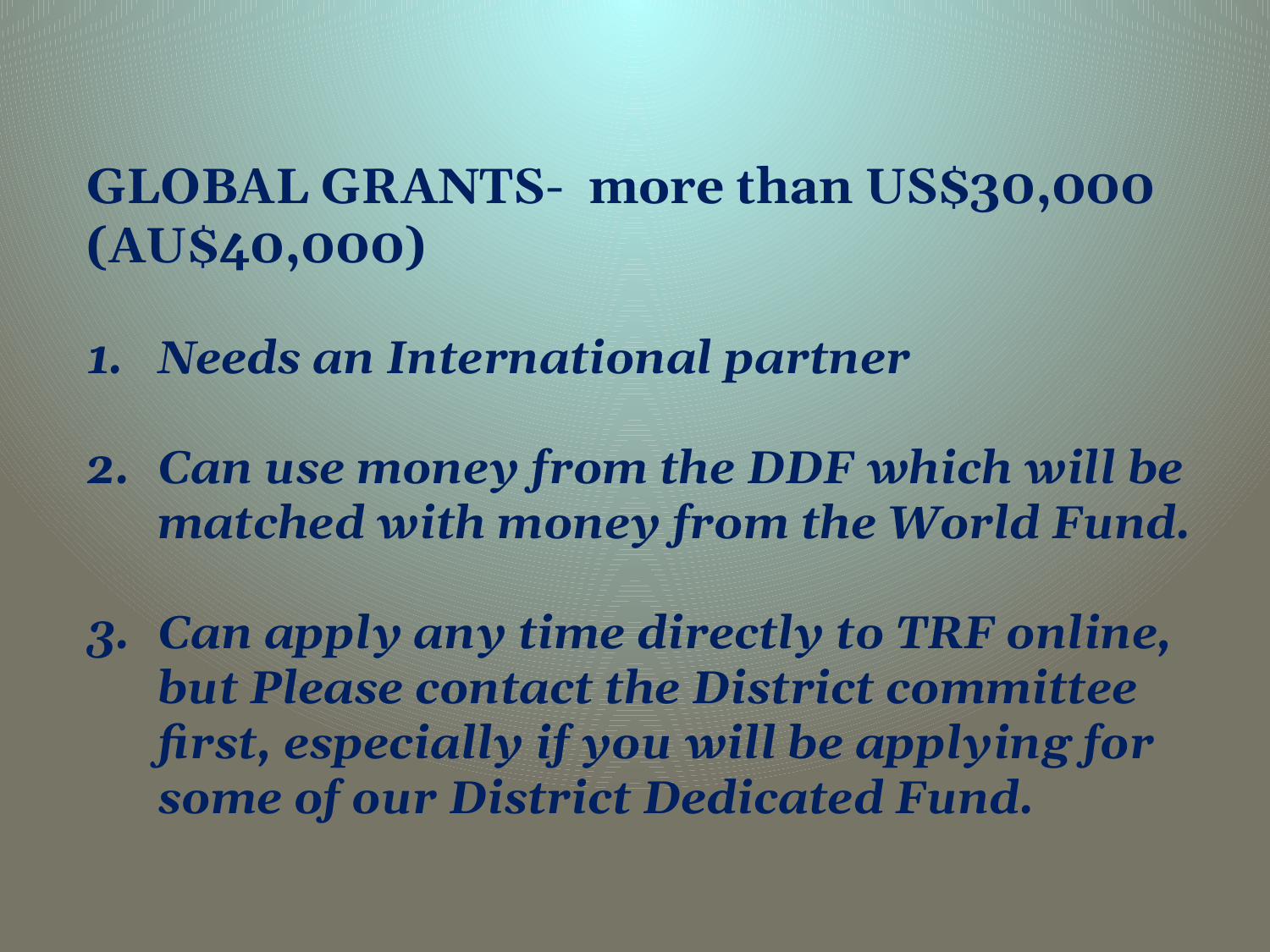

GLOBAL GRANTS-  more than US$30,000 (AU$40,000)

Needs an International partner

Can use money from the DDF which will be matched with money from the World Fund.

Can apply any time directly to TRF online, but Please contact the District committee first, especially if you will be applying for some of our District Dedicated Fund.